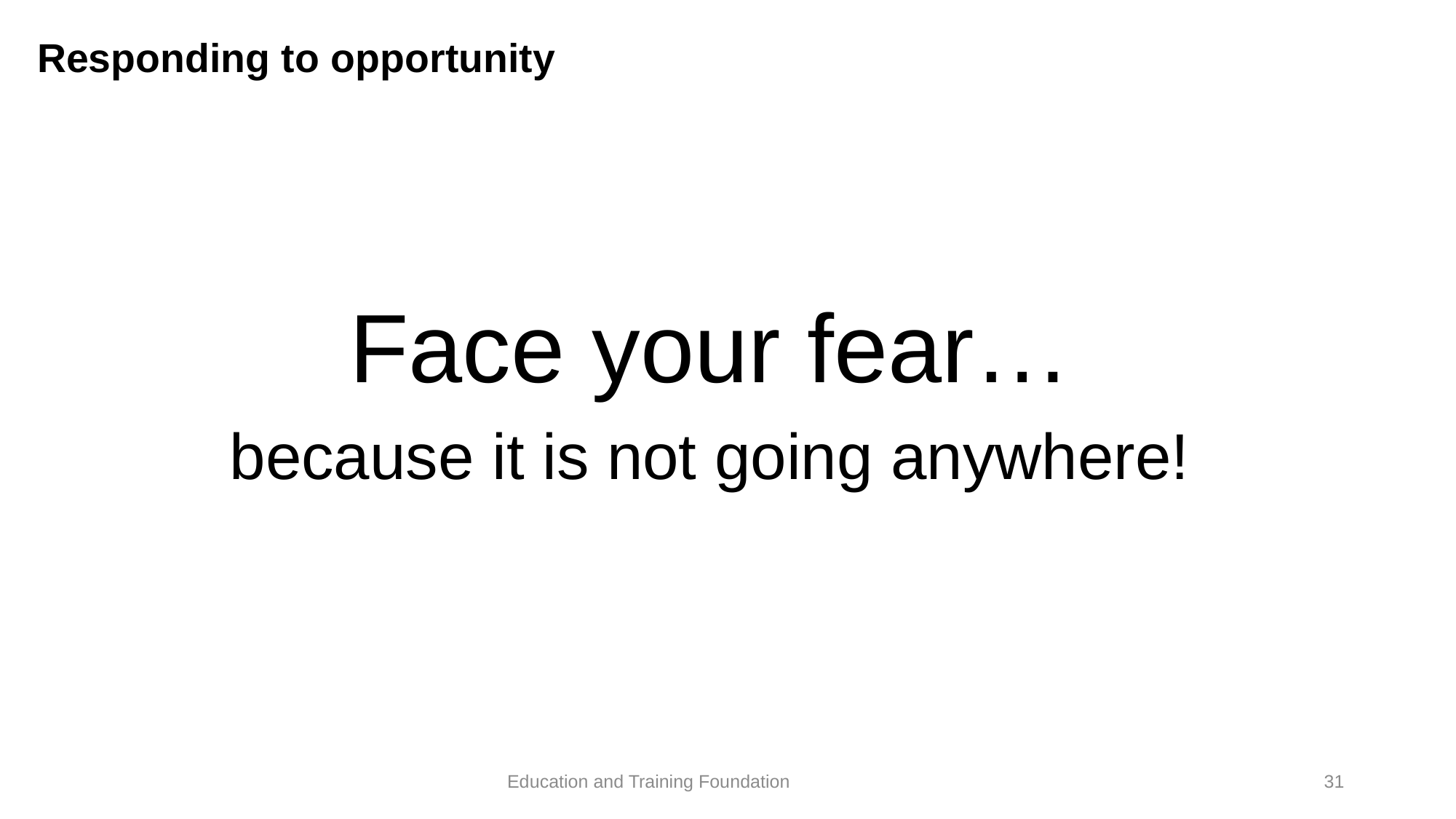

# Responding to opportunity

Face your fear…
because it is not going anywhere!

31
Education and Training Foundation